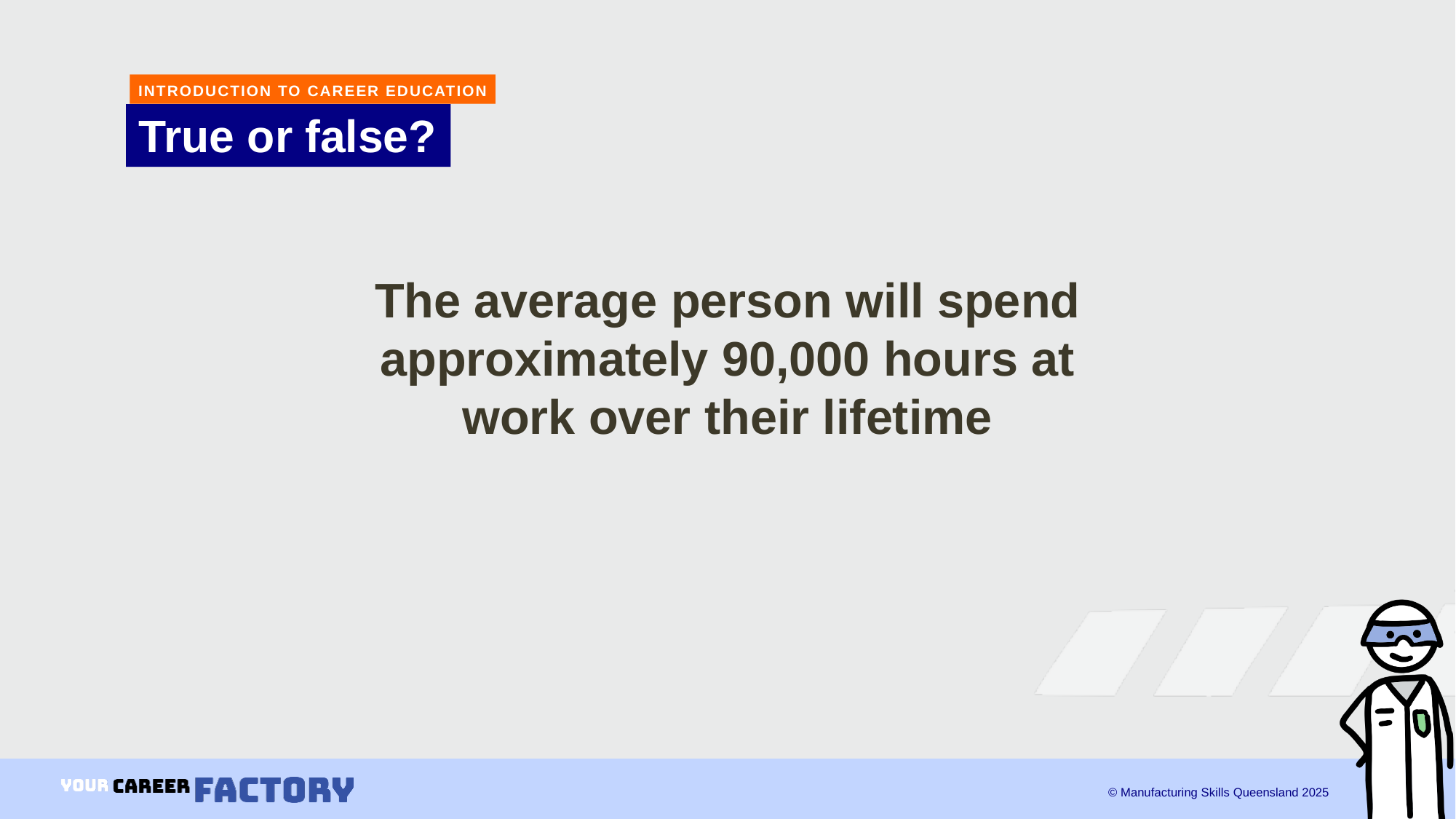

INTRODUCTION TO CAREER EDUCATION
# True or false?
The average person will spend approximately 90,000 hours at work over their lifetime